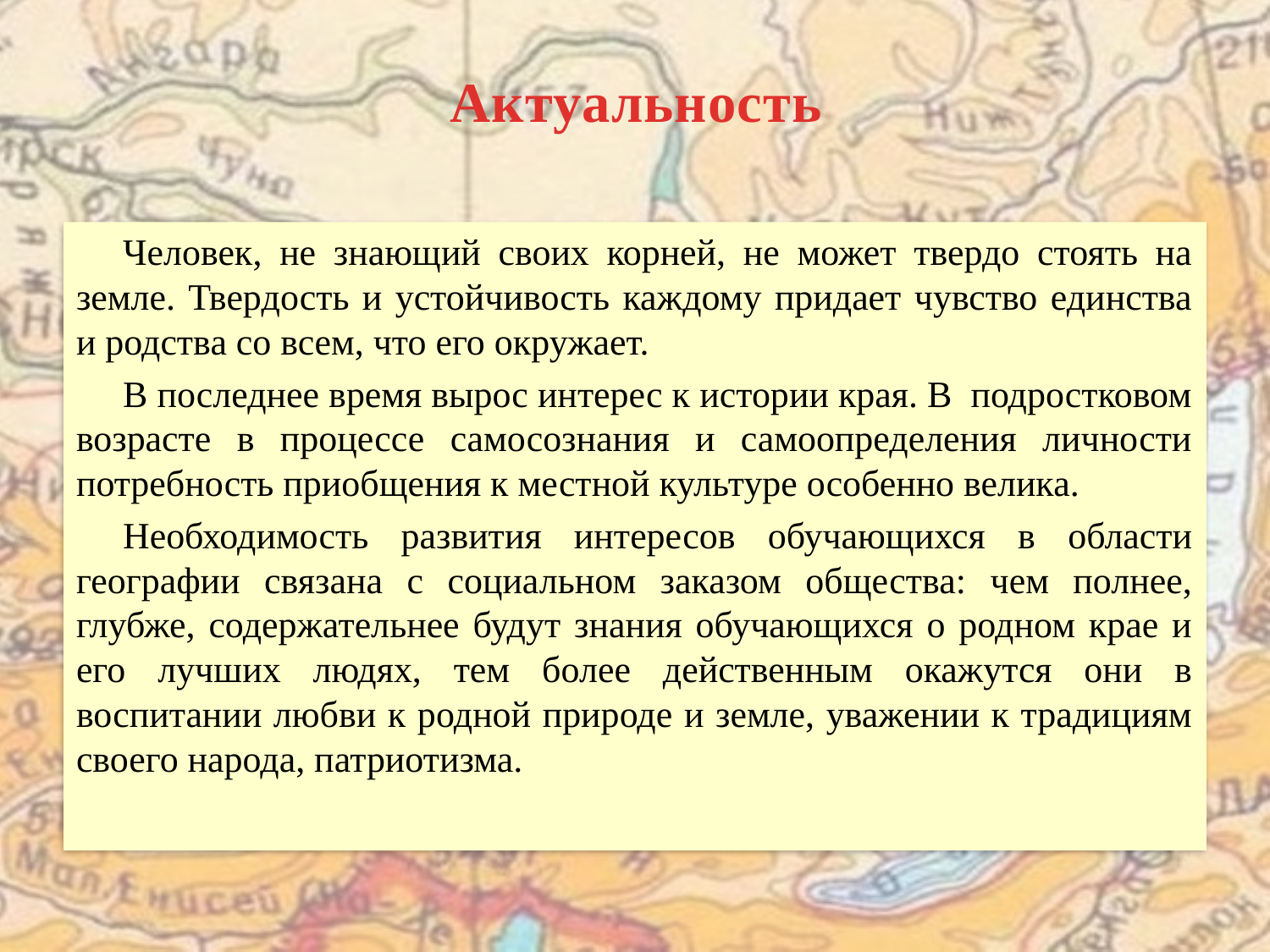

# Актуальность
Человек, не знающий своих корней, не может твердо стоять на земле. Твердость и устойчивость каждому придает чувство единства и родства со всем, что его окружает.
В последнее время вырос интерес к истории края. В  подростковом возрасте в процессе самосознания и самоопределения личности потребность приобщения к местной культуре особенно велика.
Необходимость развития интересов обучающихся в области географии связана с социальном заказом общества: чем полнее, глубже, содержательнее будут знания обучающихся о родном крае и его лучших людях, тем более действенным окажутся они в воспитании любви к родной природе и земле, уважении к традициям своего народа, патриотизма.